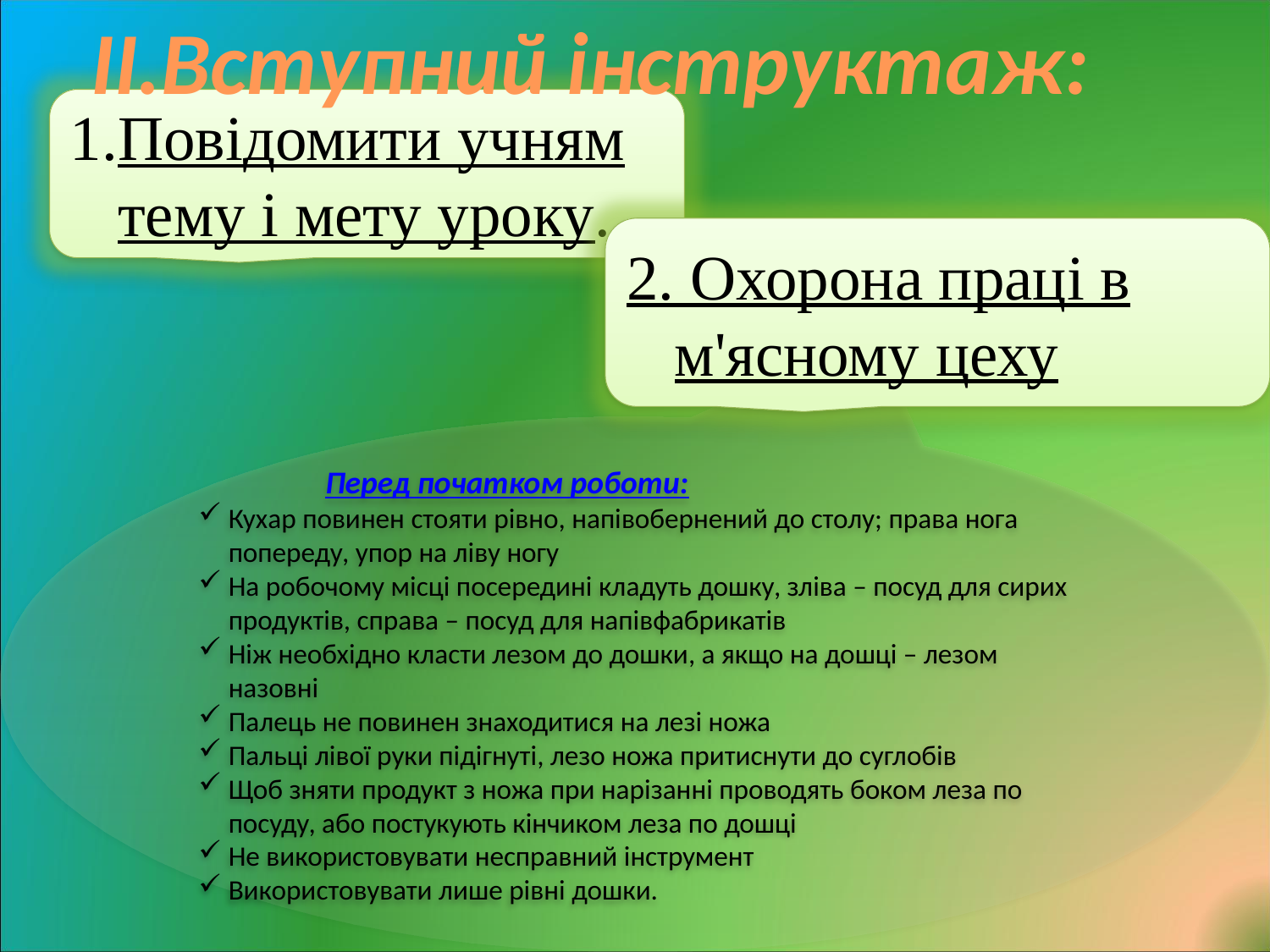

ІІ.Вступний інструктаж:
Повідомити учням тему і мету уроку.
2. Охорона праці в м'ясному цеху
	Перед початком роботи:
Кухар повинен стояти рівно, напівобернений до столу; права нога попереду, упор на ліву ногу
На робочому місці посередині кладуть дошку, зліва – посуд для сирих продуктів, справа – посуд для напівфабрикатів
Ніж необхідно класти лезом до дошки, а якщо на дошці – лезом назовні
Палець не повинен знаходитися на лезі ножа
Пальці лівої руки підігнуті, лезо ножа притиснути до суглобів
Щоб зняти продукт з ножа при нарізанні проводять боком леза по посуду, або постукують кінчиком леза по дошці
Не використовувати несправний інструмент
Використовувати лише рівні дошки.